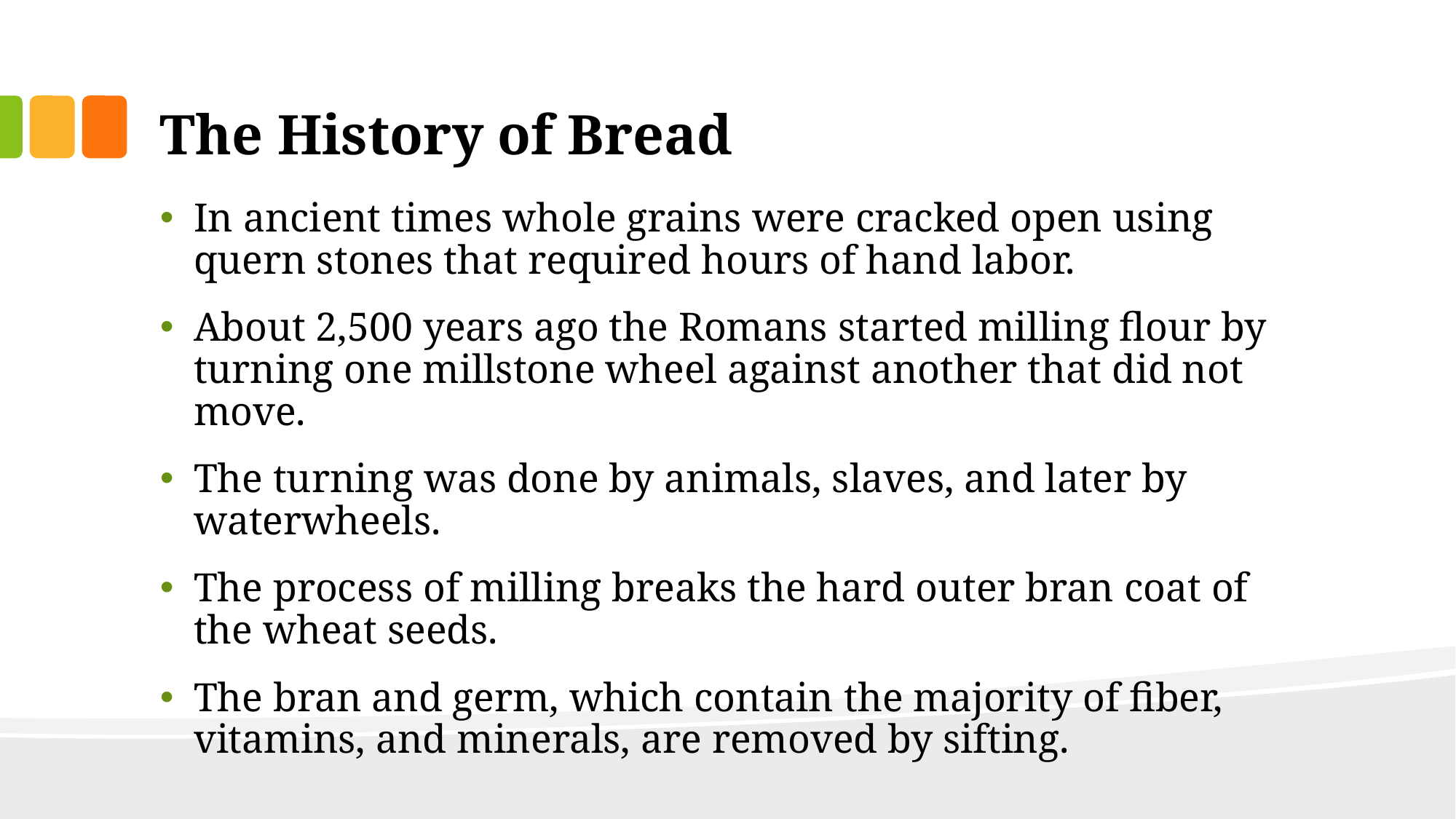

# The History of Bread
In ancient times whole grains were cracked open using quern stones that required hours of hand labor.
About 2,500 years ago the Romans started milling flour by turning one millstone wheel against another that did not move.
The turning was done by animals, slaves, and later by waterwheels.
The process of milling breaks the hard outer bran coat of the wheat seeds.
The bran and germ, which contain the majority of fiber, vitamins, and minerals, are removed by sifting.